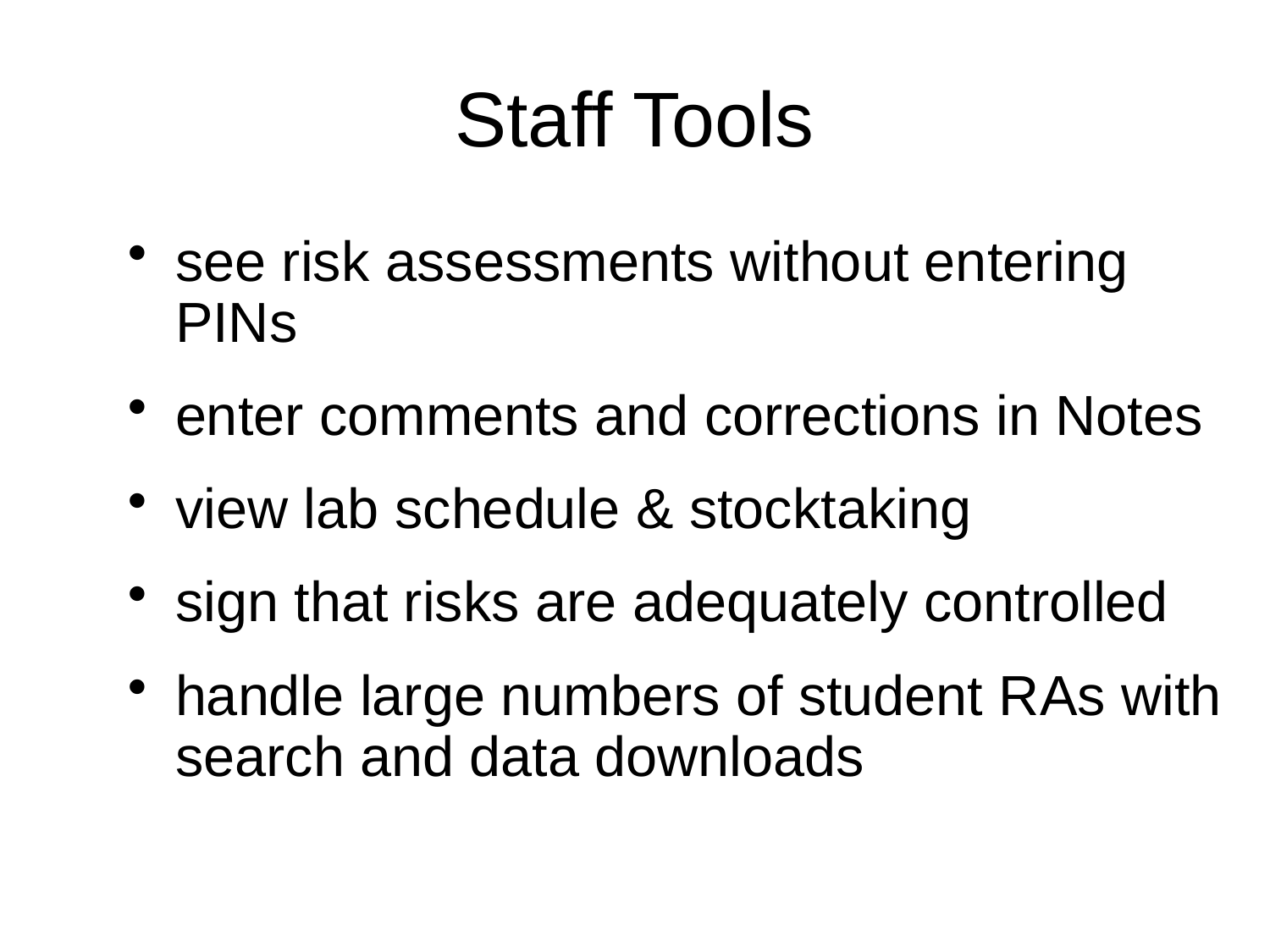

# Staff Tools
see risk assessments without entering PINs
enter comments and corrections in Notes
view lab schedule & stocktaking
sign that risks are adequately controlled
handle large numbers of student RAs with search and data downloads